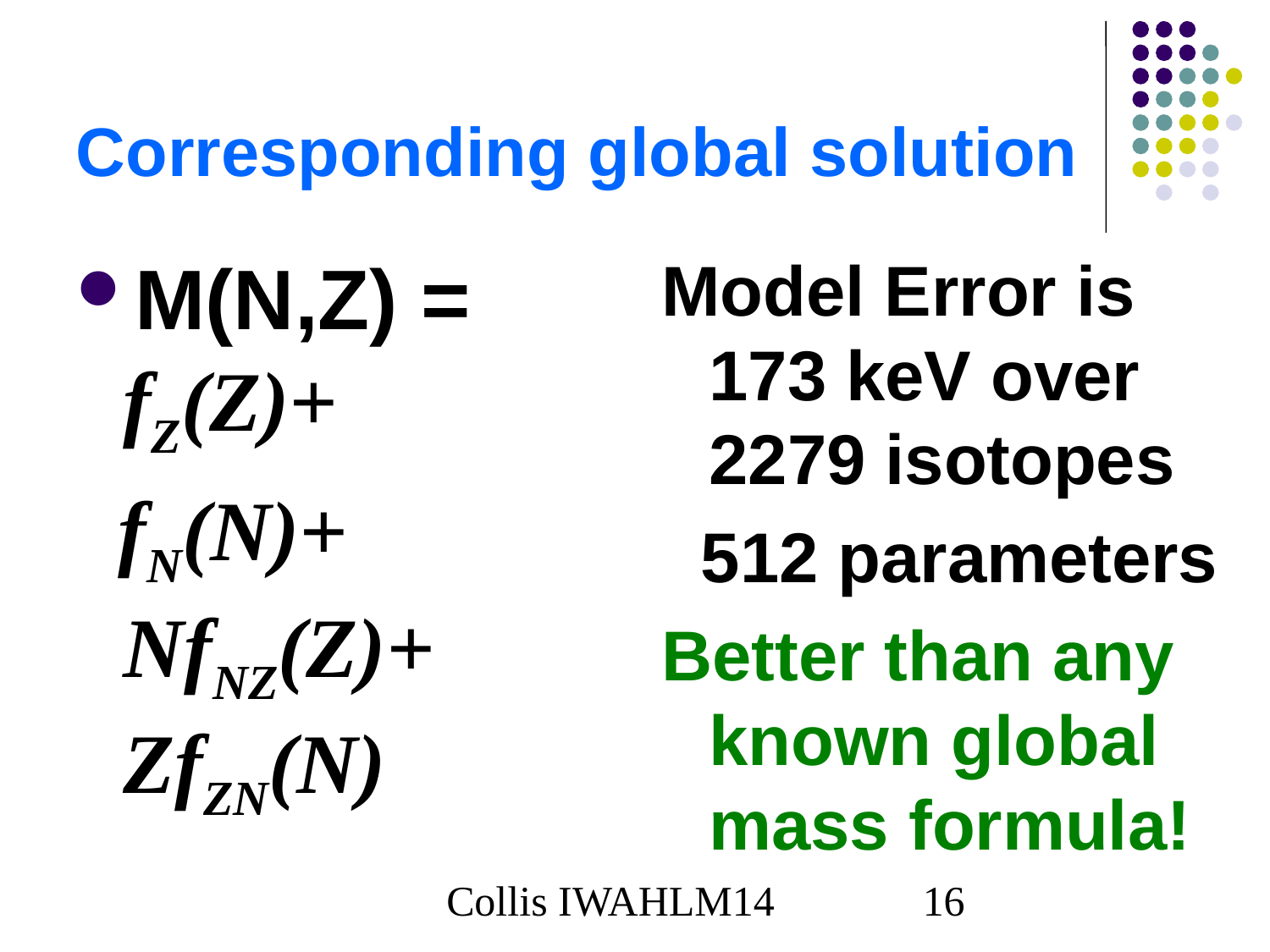

# Corresponding global solution
M(N,Z) = fZ(Z)+
  fN(N)+ NfNZ(Z)+ ZfZN(N)
Model Error is 173 keV over 2279 isotopes
  512 parameters
Better than any known global mass formula!
Collis IWAHLM14
16